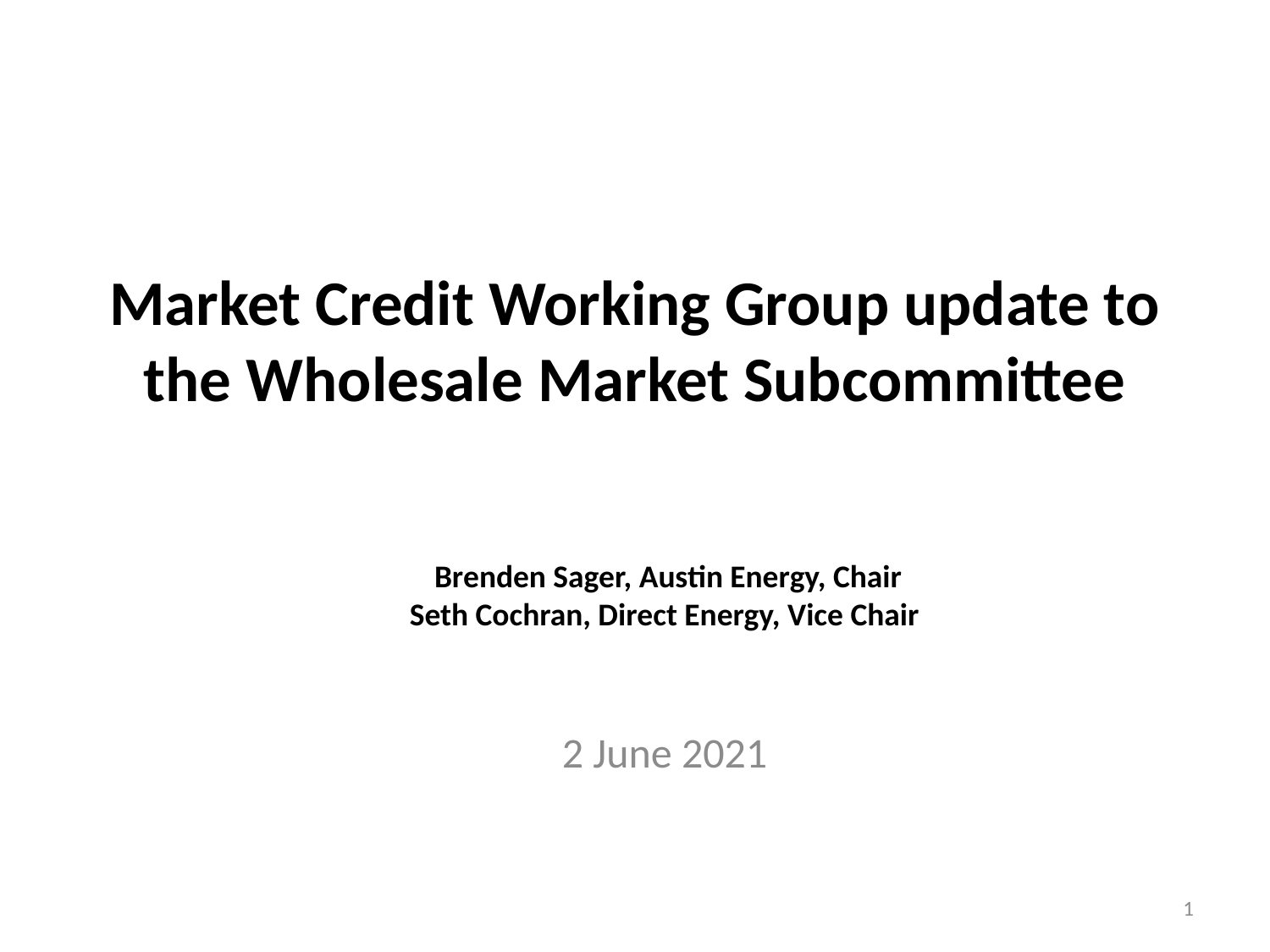

# Market Credit Working Group update to the Wholesale Market Subcommittee
 Brenden Sager, Austin Energy, Chair
Seth Cochran, Direct Energy, Vice Chair
2 June 2021
1